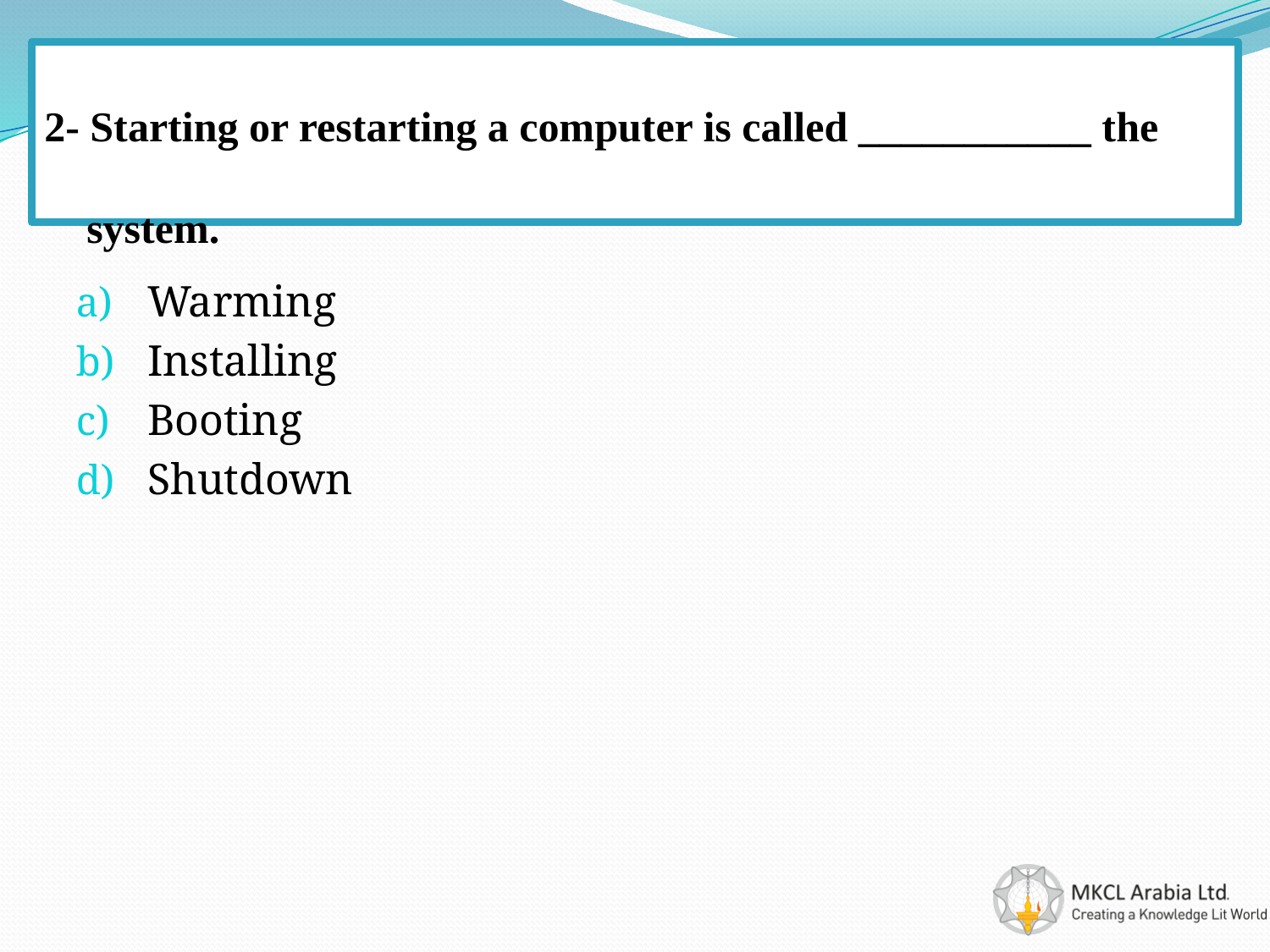

# 2- Starting or restarting a computer is called ___________ the system.
Warming
Installing
Booting
Shutdown